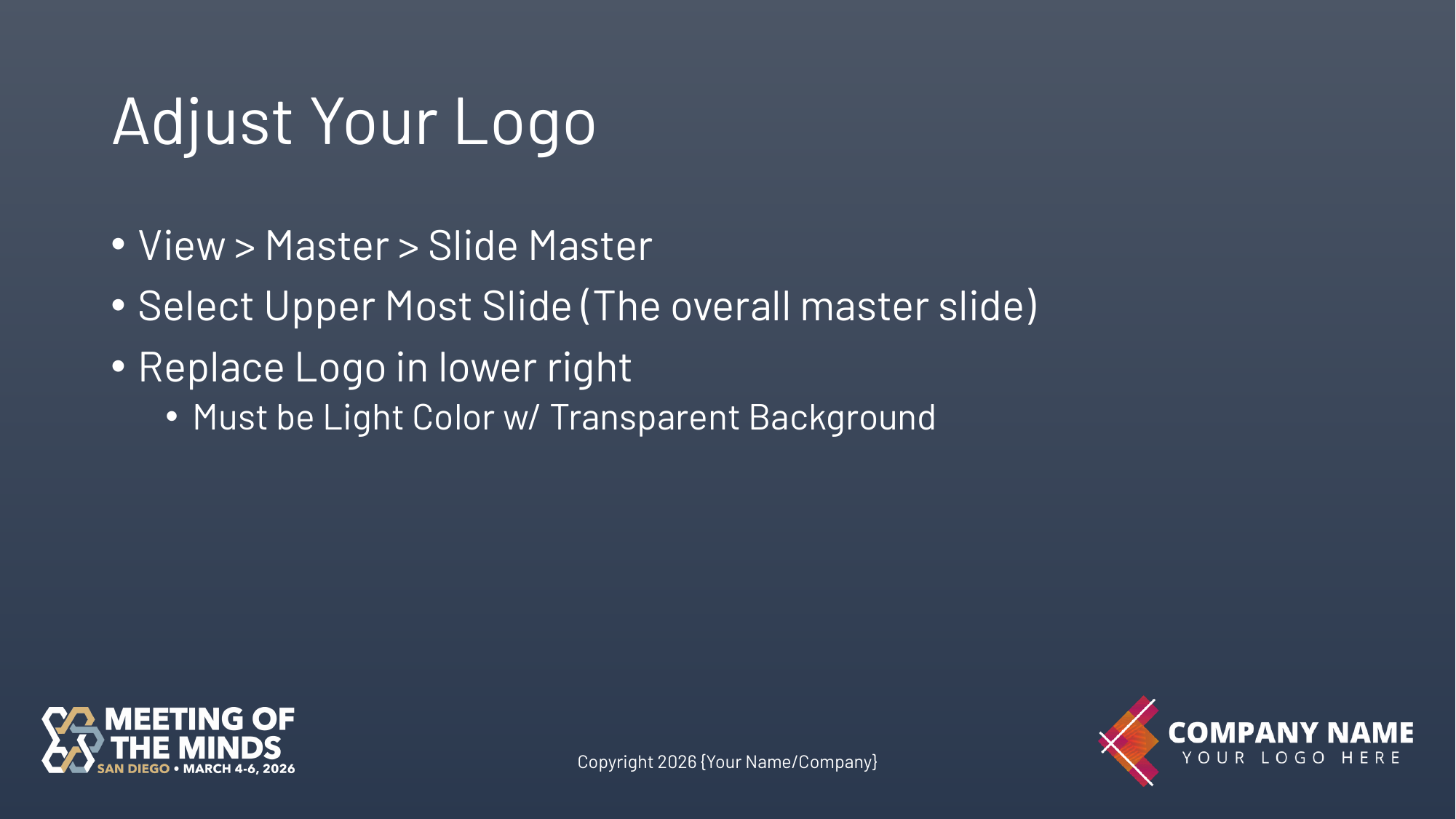

# Adjust Your Logo
View > Master > Slide Master
Select Upper Most Slide (The overall master slide)
Replace Logo in lower right
Must be Light Color w/ Transparent Background
Copyright 2026 {Your Name/Company}